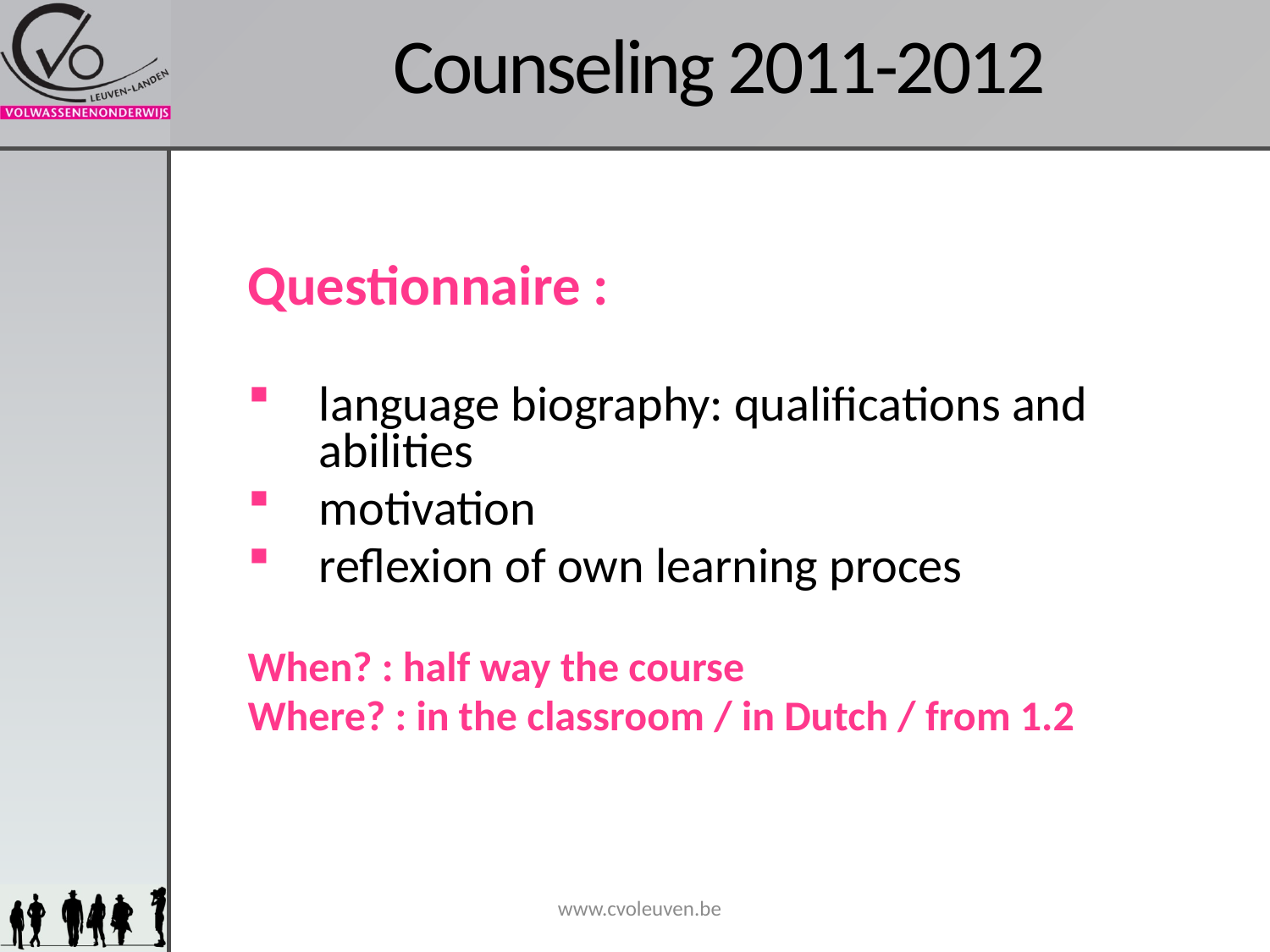

# Counseling 2011-2012

Questionnaire :

language biography: qualifications and abilities
motivation
reflexion of own learning proces

When? : half way the course
Where? : in the classroom / in Dutch / from 1.2

www.cvoleuven.be